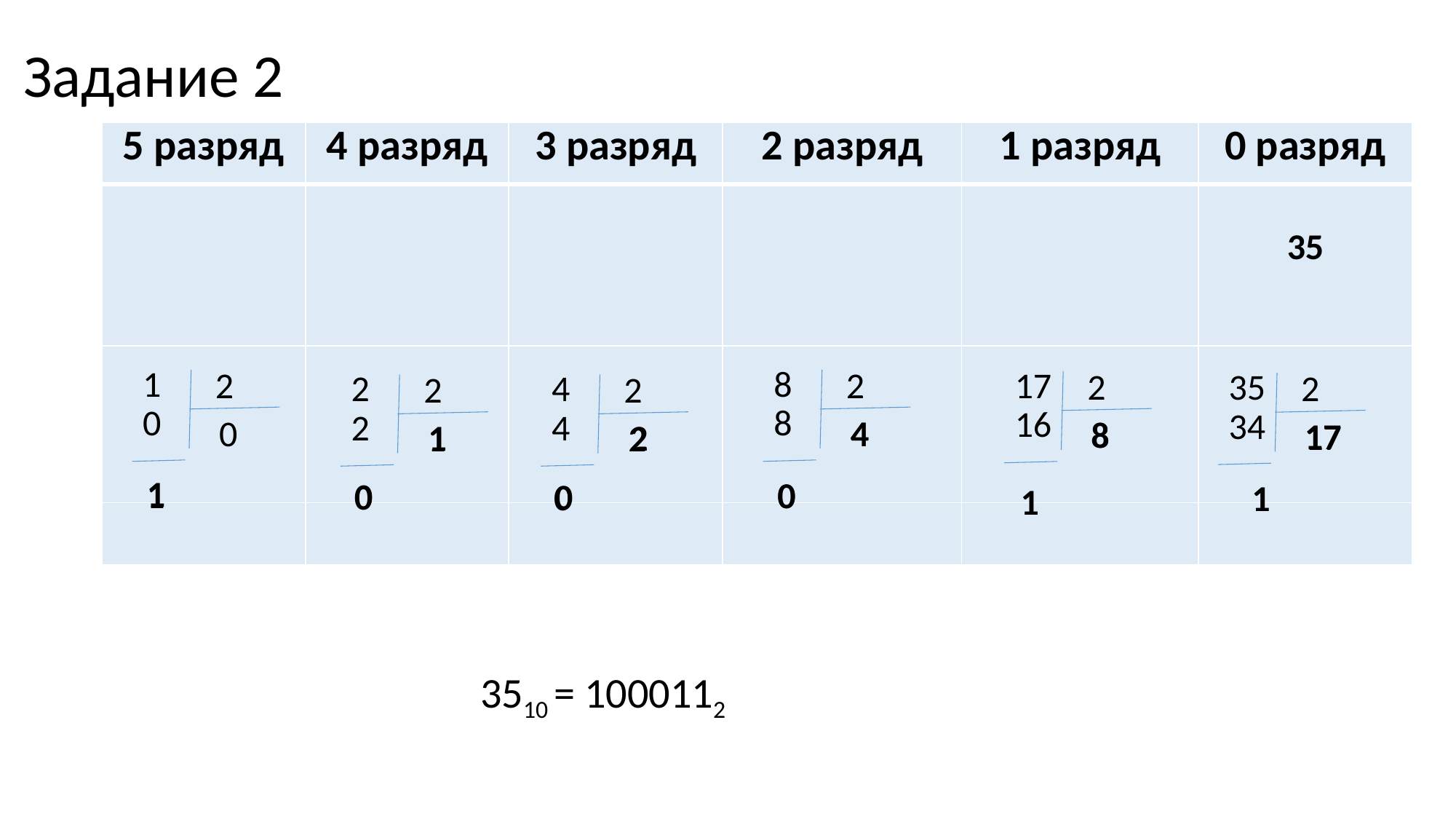

# Задание 2
| 5 разряд | 4 разряд | 3 разряд | 2 разряд | 1 разряд | 0 разряд |
| --- | --- | --- | --- | --- | --- |
|  |  |  |  |  | 35 |
|  |  |  |  |  |  |
|  |  |  |  |  |  |
1
2
0
0
1
8
2
8
4
0
17
2
16
8
1
35
2
34
17
1
2
2
2
1
0
4
2
4
2
0
4
8
17
2
1
1
0
0
0
1
1
3510 = 1000112